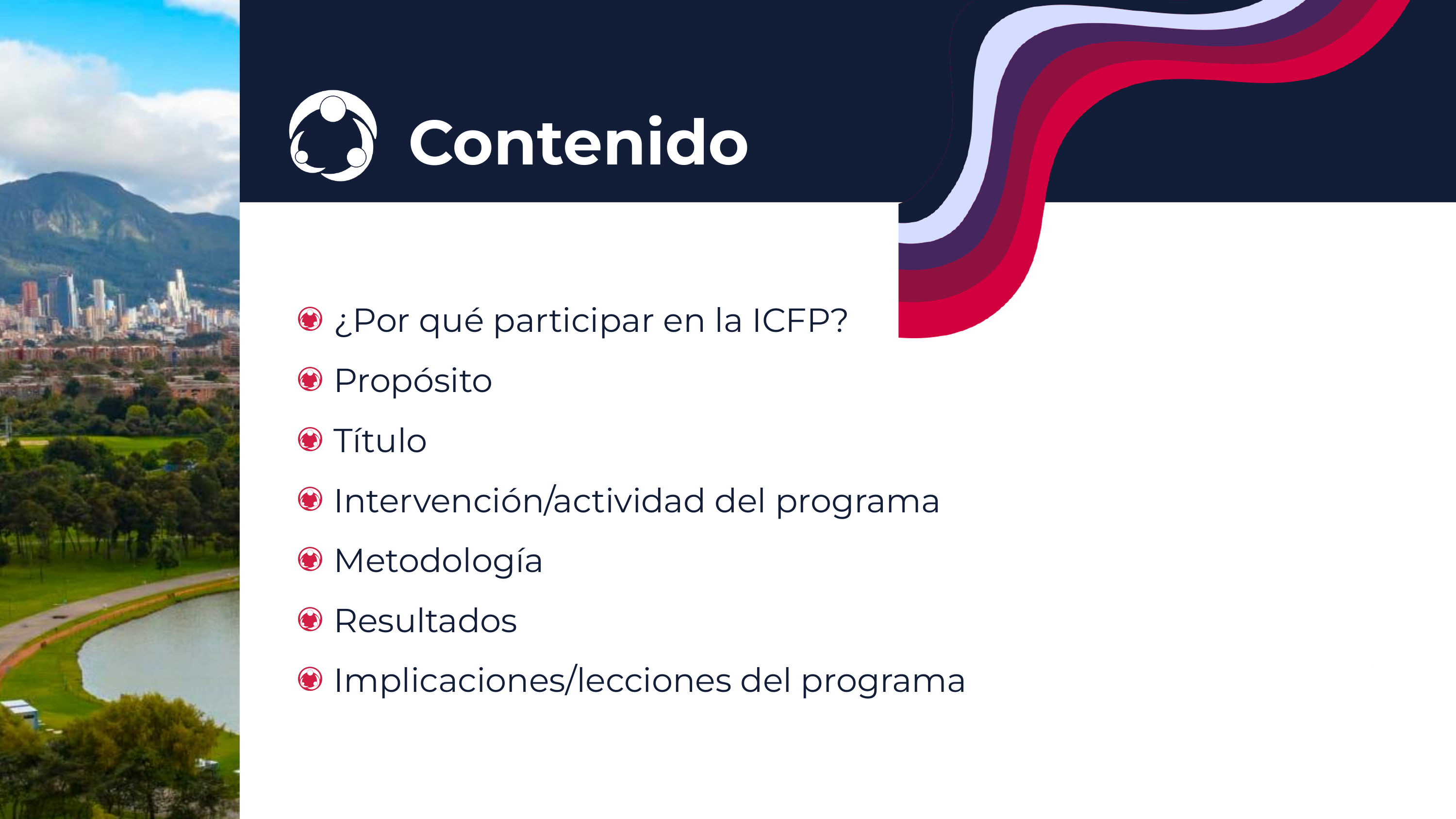

Contenido

¿Por qué participar en la ICFP?
Propósito
Título
Intervención/actividad del programa
Metodología
Resultados
Implicaciones/lecciones del programa